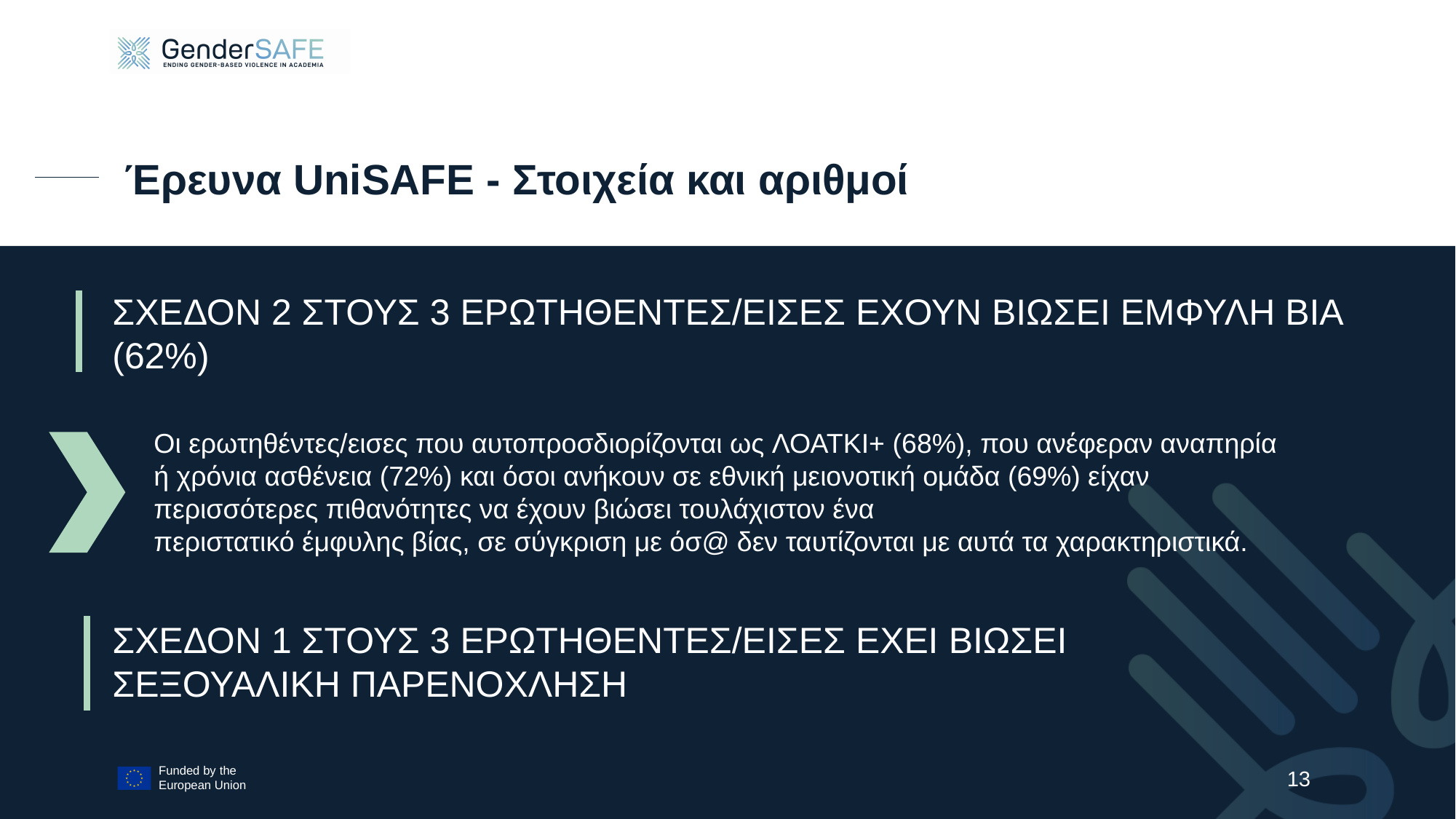

# Έρευνα UniSAFE - Στοιχεία και αριθμοί

ΣΧΕΔΟΝ 2 ΣΤΟΥΣ 3 ΕΡΩΤΗΘΕΝΤΕΣ/ΕΙΣΕΣ ΕΧΟΥΝ ΒΙΩΣΕΙ ΕΜΦΥΛΗ ΒΙΑ (62%)

Οι ερωτηθέντες/εισες που αυτοπροσδιορίζονται ως ΛΟΑΤΚΙ+ (68%), που ανέφεραν αναπηρία ή χρόνια ασθένεια (72%) και όσοι ανήκουν σε εθνική μειονοτική ομάδα (69%) είχαν περισσότερες πιθανότητες να έχουν βιώσει τουλάχιστον ένα περιστατικό έμφυλης βίας, σε σύγκριση με όσ@ δεν ταυτίζονται με αυτά τα χαρακτηριστικά.

ΣΧΕΔΟΝ 1 ΣΤΟΥΣ 3 ΕΡΩΤΗΘΕΝΤΕΣ/ΕΙΣΕΣ ΕΧΕΙ ΒΙΩΣΕΙ ΣΕΞΟΥΑΛΙΚΗ ΠΑΡΕΝΟΧΛΗΣΗ